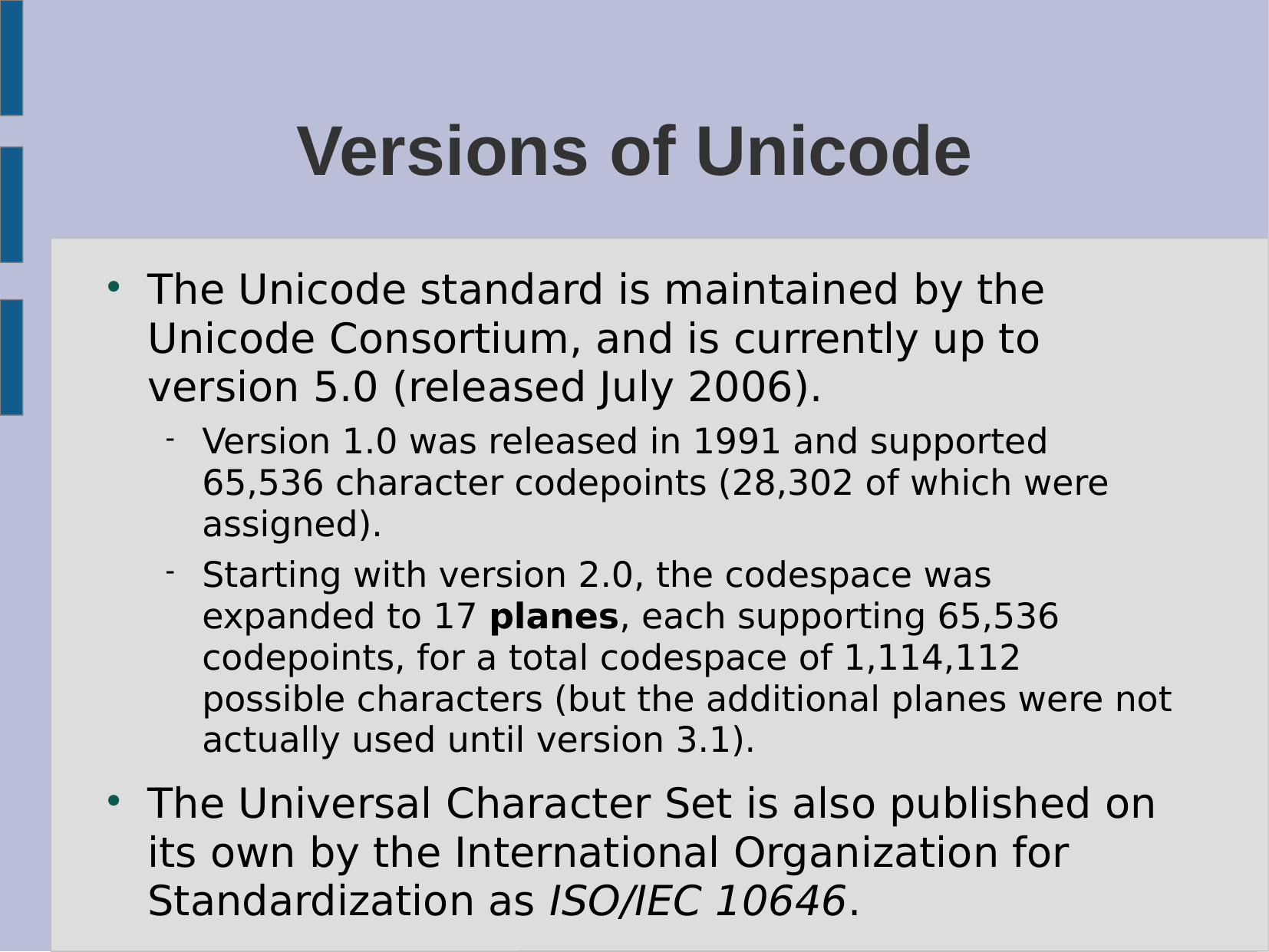

# Versions of Unicode
The Unicode standard is maintained by the Unicode Consortium, and is currently up to version 5.0 (released July 2006).
Version 1.0 was released in 1991 and supported 65,536 character codepoints (28,302 of which were assigned).
Starting with version 2.0, the codespace was expanded to 17 planes, each supporting 65,536 codepoints, for a total codespace of 1,114,112 possible characters (but the additional planes were not actually used until version 3.1).
The Universal Character Set is also published on its own by the International Organization for Standardization as ISO/IEC 10646.